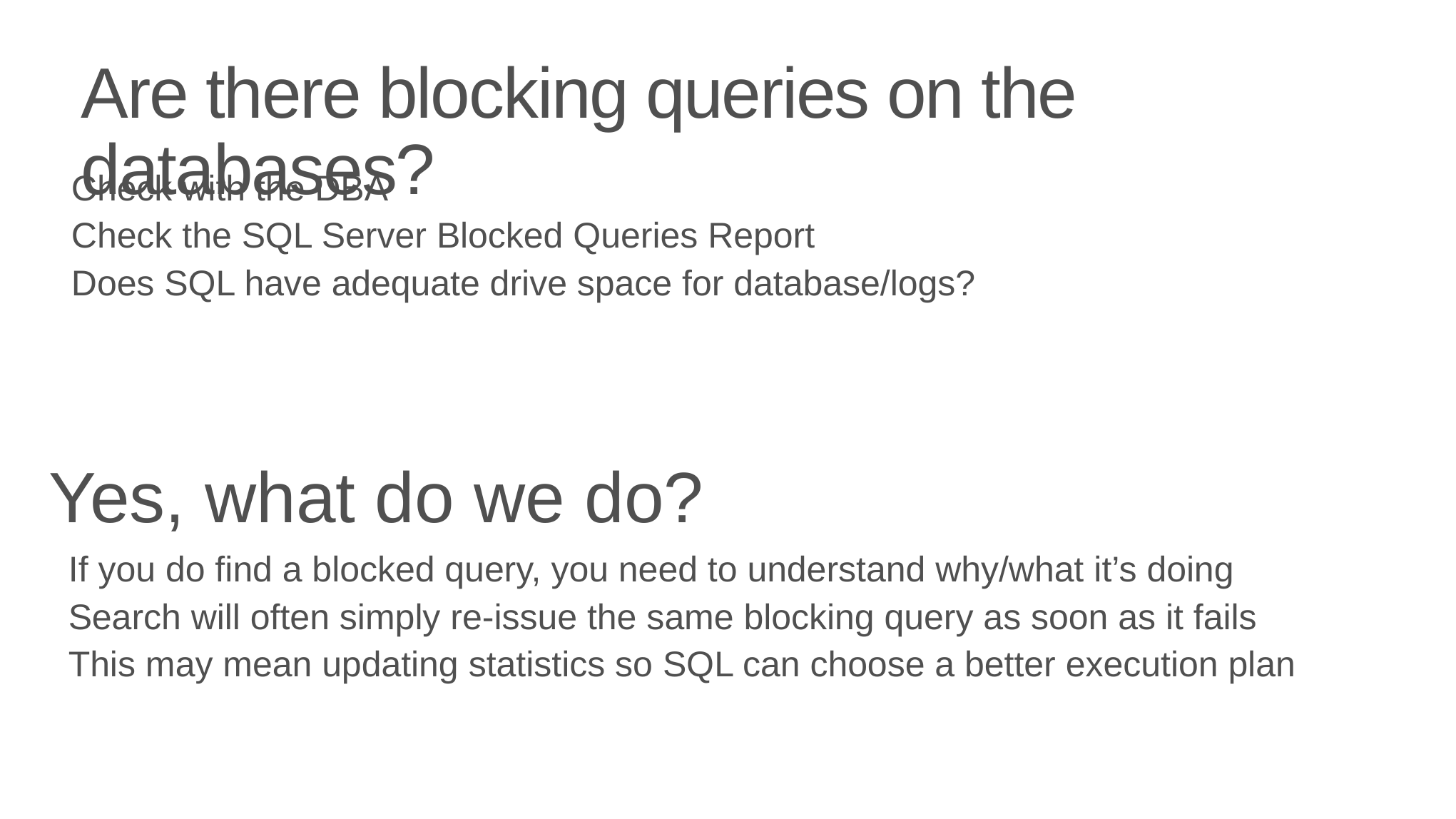

Are there blocking queries on the databases?
Check with the DBA
Check the SQL Server Blocked Queries Report
Does SQL have adequate drive space for database/logs?
Yes, what do we do?
If you do find a blocked query, you need to understand why/what it’s doing
Search will often simply re-issue the same blocking query as soon as it fails
This may mean updating statistics so SQL can choose a better execution plan